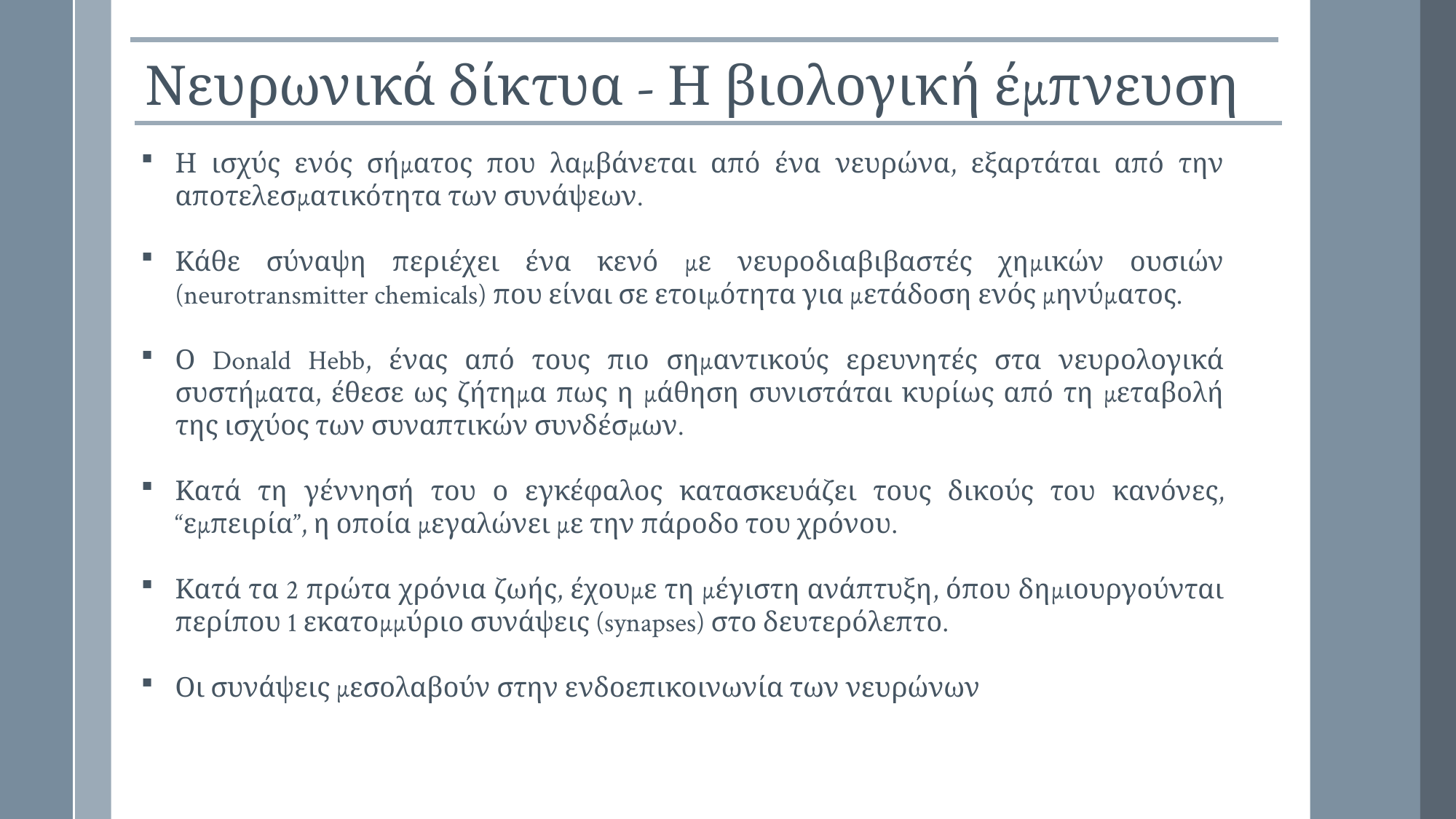

Νευρωνικά δίκτυα - Η βιολογική έμπνευση
Η ισχύς ενός σήματος που λαμβάνεται από ένα νευρώνα, εξαρτάται από την αποτελεσματικότητα των συνάψεων.

Κάθε σύναψη περιέχει ένα κενό με νευροδιαβιβαστές χημικών ουσιών (neurotransmitter chemicals) που είναι σε ετοιμότητα για μετάδοση ενός μηνύματος.

Ο Donald Hebb, ένας από τους πιο σημαντικούς ερευνητές στα νευρολογικά συστήματα, έθεσε ως ζήτημα πως η μάθηση συνιστάται κυρίως από τη μεταβολή της ισχύος των συναπτικών συνδέσμων.

Κατά τη γέννησή του ο εγκέφαλος κατασκευάζει τους δικούς του κανόνες, “εμπειρία”, η οποία μεγαλώνει με την πάροδο του χρόνου.

Κατά τα 2 πρώτα χρόνια ζωής, έχουμε τη μέγιστη ανάπτυξη, όπου δημιουργούνται περίπου 1 εκατομμύριο συνάψεις (synapses) στο δευτερόλεπτο.

Οι συνάψεις μεσολαβούν στην ενδοεπικοινωνία των νευρώνων